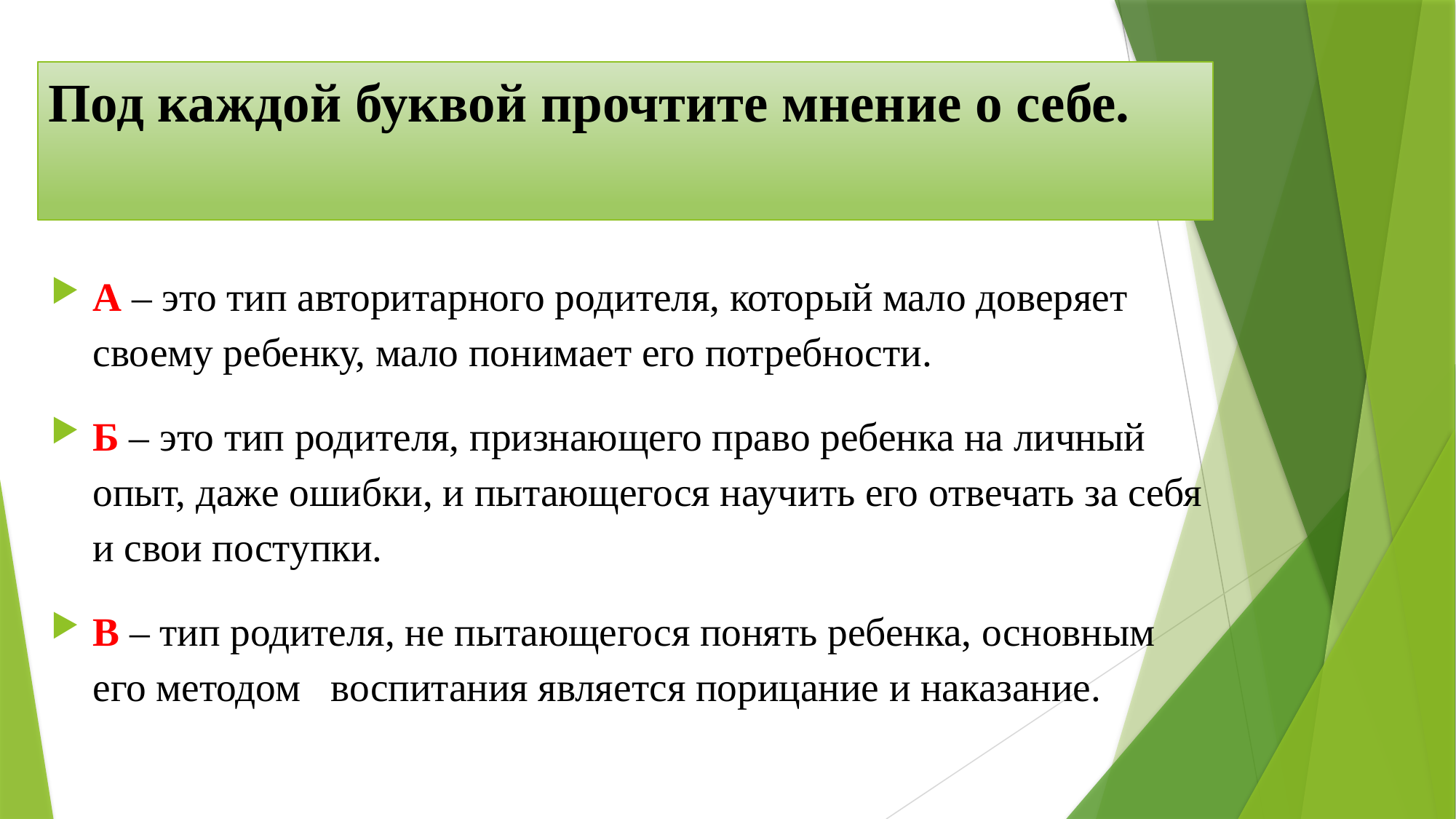

# Под каждой буквой прочтите мнение о себе.
А – это тип авторитарного родителя, который мало доверяет своему ребенку, мало понимает его потребности.
Б – это тип родителя, признающего право ребенка на личный опыт, даже ошибки, и пытающегося научить его отвечать за себя и свои поступки.
В – тип родителя, не пытающегося понять ребенка, основным его методом   воспитания является порицание и наказание.